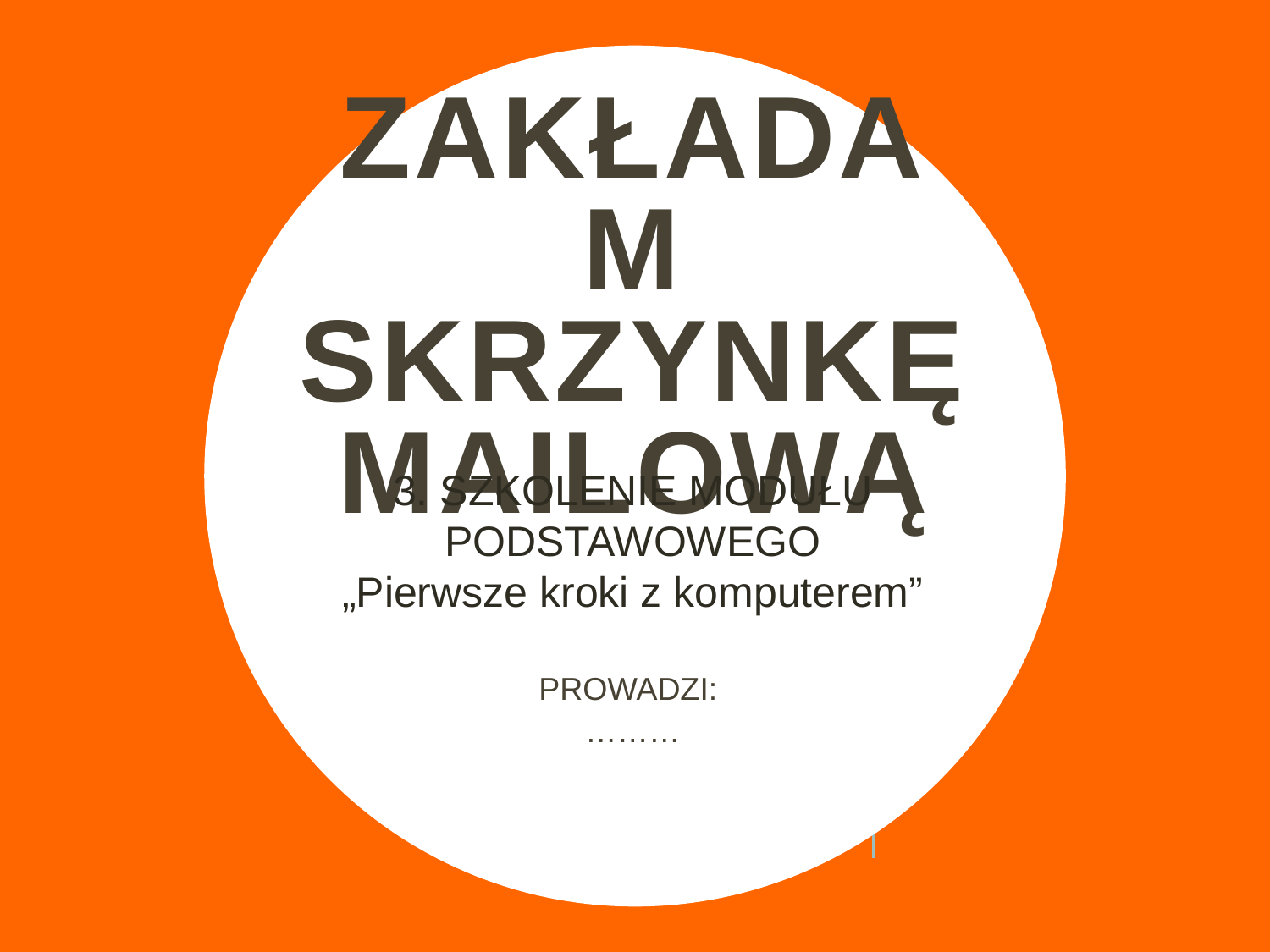

# Zakładam skrzynkę mailową
3. SZKOLENIE MODUŁU PODSTAWOWEGO
„Pierwsze kroki z komputerem”
PROWADZI:
………